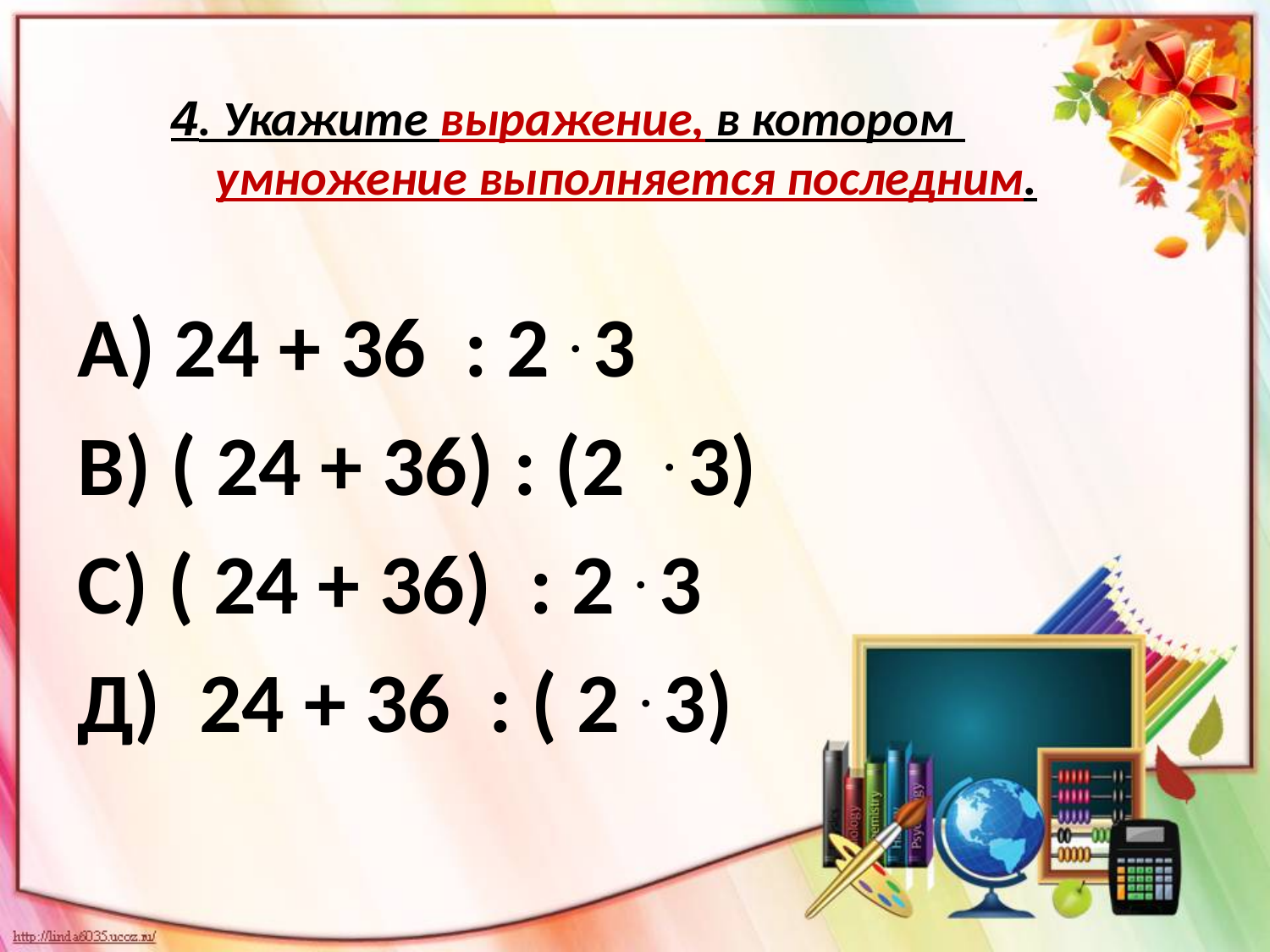

# 4. Укажите выражение, в котором умножение выполняется последним.
А) 24 + 36  : 2 . 3
В) ( 24 + 36) : (2  . 3)
С) ( 24 + 36)  : 2 . 3
Д)  24 + 36  : ( 2 . 3)